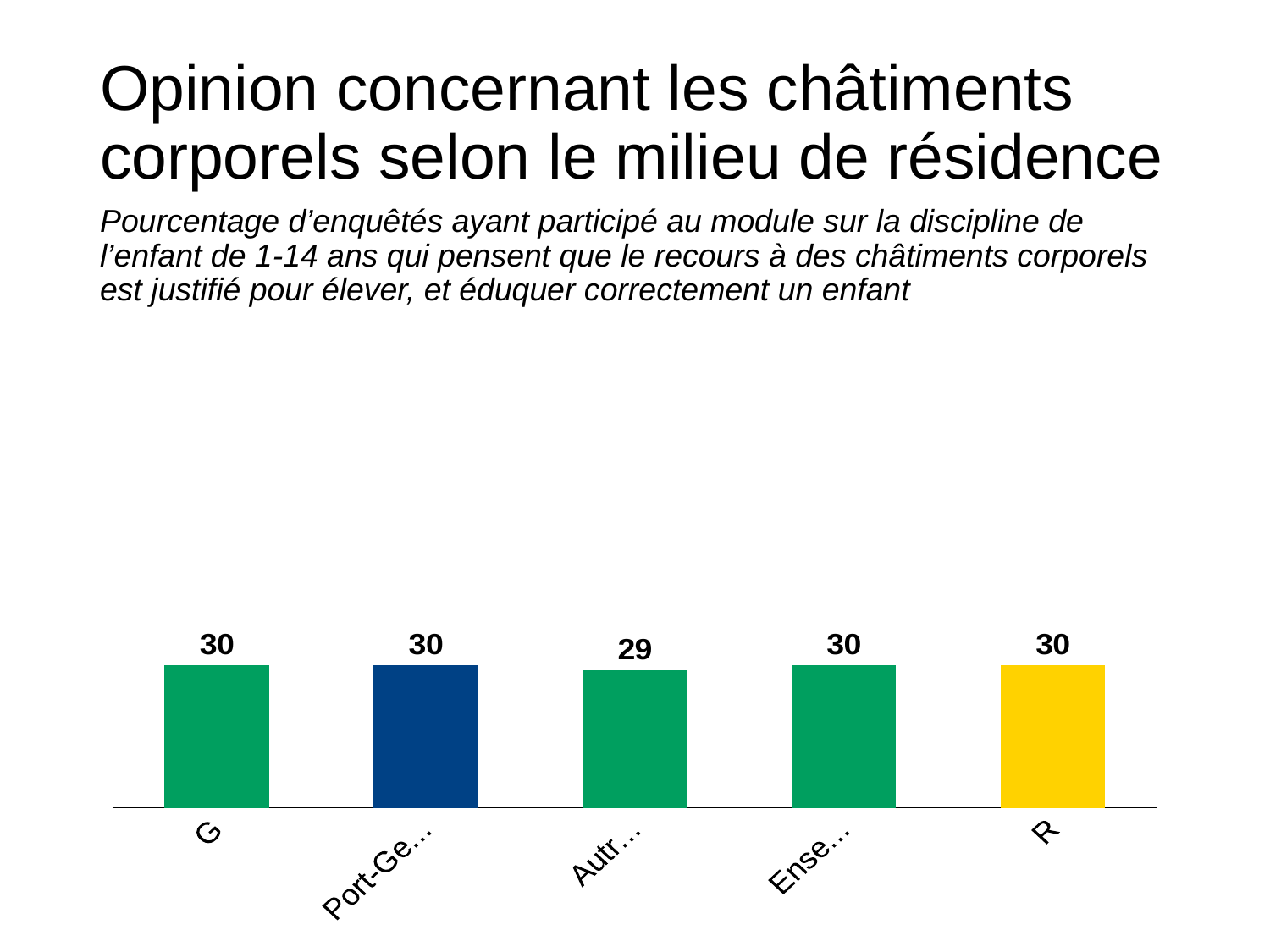

# Opinion concernant les châtiments corporels selon le milieu de résidence
Pourcentage d’enquêtés ayant participé au module sur la discipline de l’enfant de 1-14 ans qui pensent que le recours à des châtiments corporels est justifié pour élever, et éduquer correctement un enfant

### Chart

| Category | Gabon |
|---|---|
| Gabon | 30.0 |
| Port-Gentil/Libreville | 30.0 |
| Autres villes | 29.0 |
| Ensemble urbain | 30.0 |
| Rural | 30.0 |